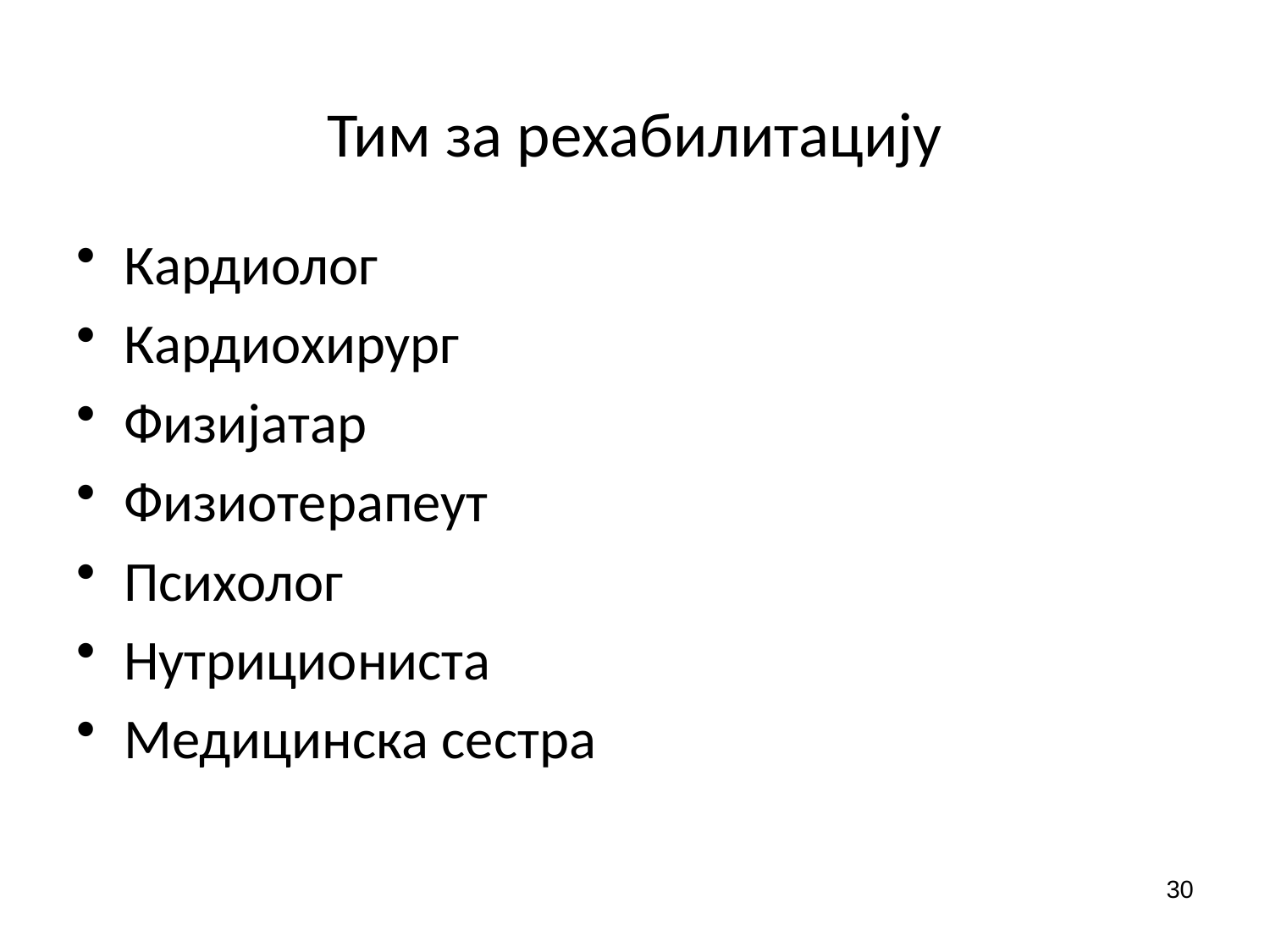

# Тим за рехабилитацију
Кардиолог
Кардиохирург
Физијатар
Физиотерапеут
Психолог
Нутрициониста
Медицинска сестра
30